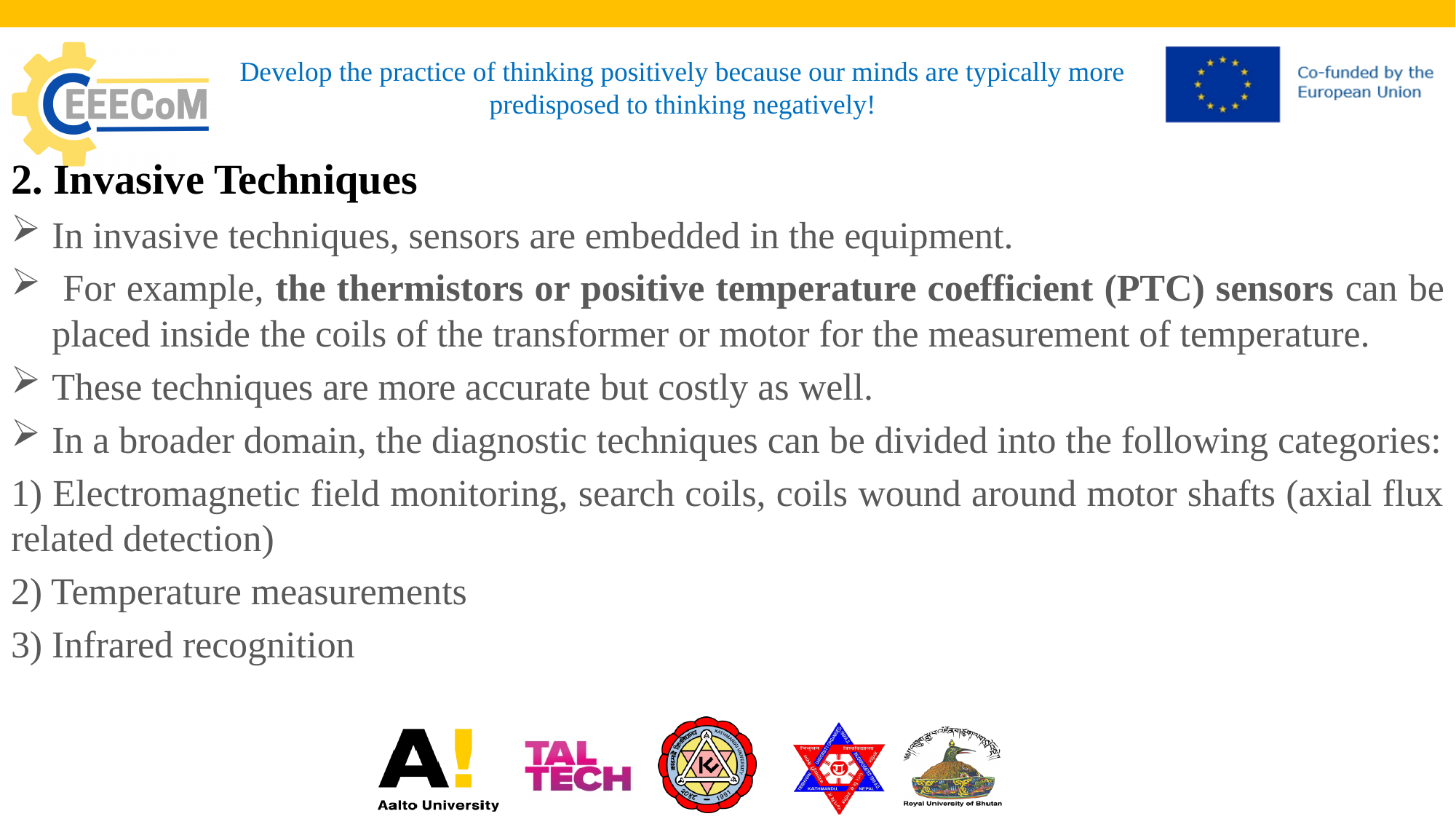

# Develop the practice of thinking positively because our minds are typically more predisposed to thinking negatively!
2. Invasive Techniques
In invasive techniques, sensors are embedded in the equipment.
 For example, the thermistors or positive temperature coefficient (PTC) sensors can be placed inside the coils of the transformer or motor for the measurement of temperature.
These techniques are more accurate but costly as well.
In a broader domain, the diagnostic techniques can be divided into the following categories:
1) Electromagnetic field monitoring, search coils, coils wound around motor shafts (axial flux related detection)
2) Temperature measurements
3) Infrared recognition